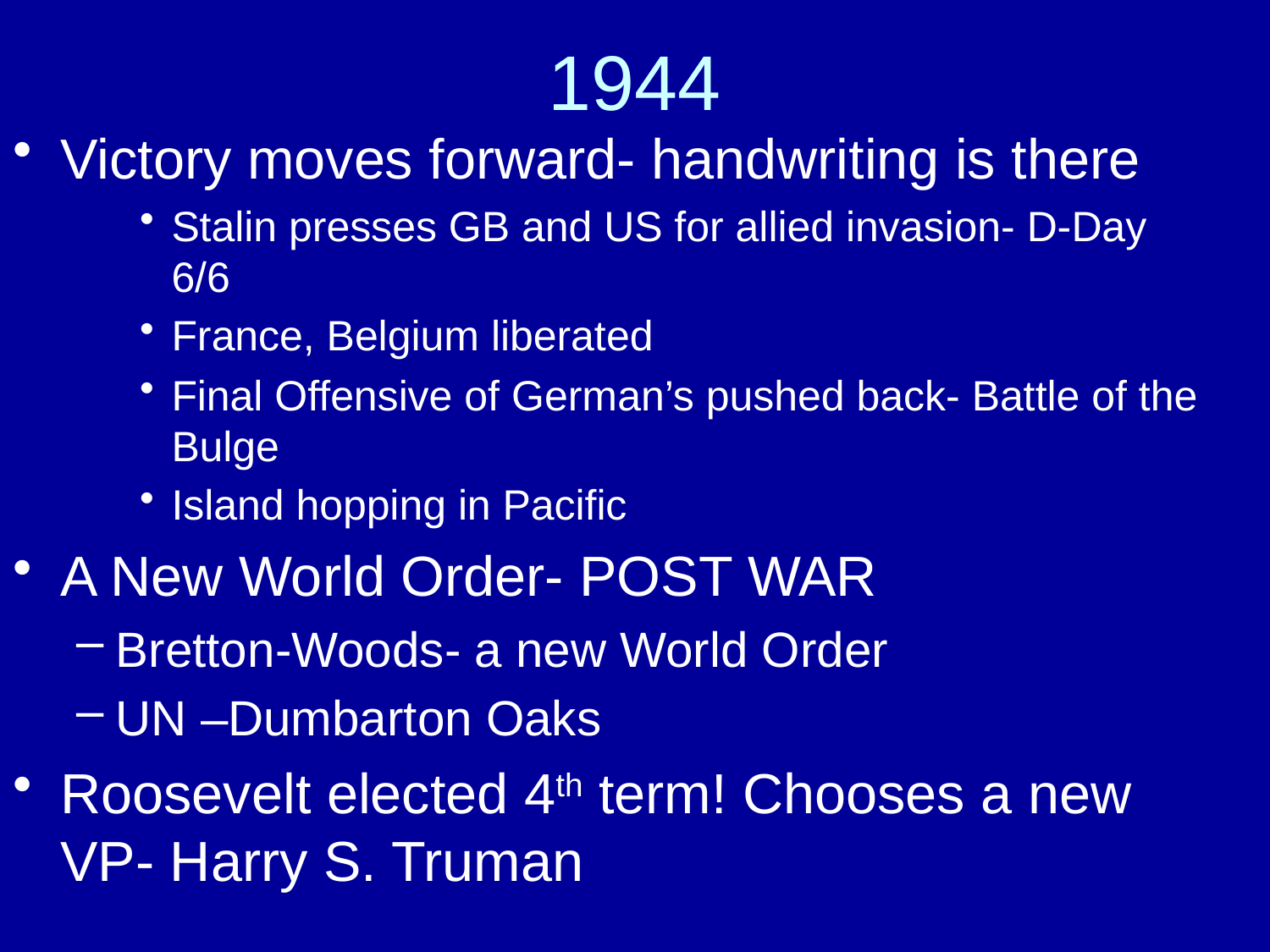

# 1944
Victory moves forward- handwriting is there
Stalin presses GB and US for allied invasion- D-Day 6/6
France, Belgium liberated
Final Offensive of German’s pushed back- Battle of the Bulge
Island hopping in Pacific
A New World Order- POST WAR
Bretton-Woods- a new World Order
UN –Dumbarton Oaks
Roosevelt elected 4th term! Chooses a new VP- Harry S. Truman